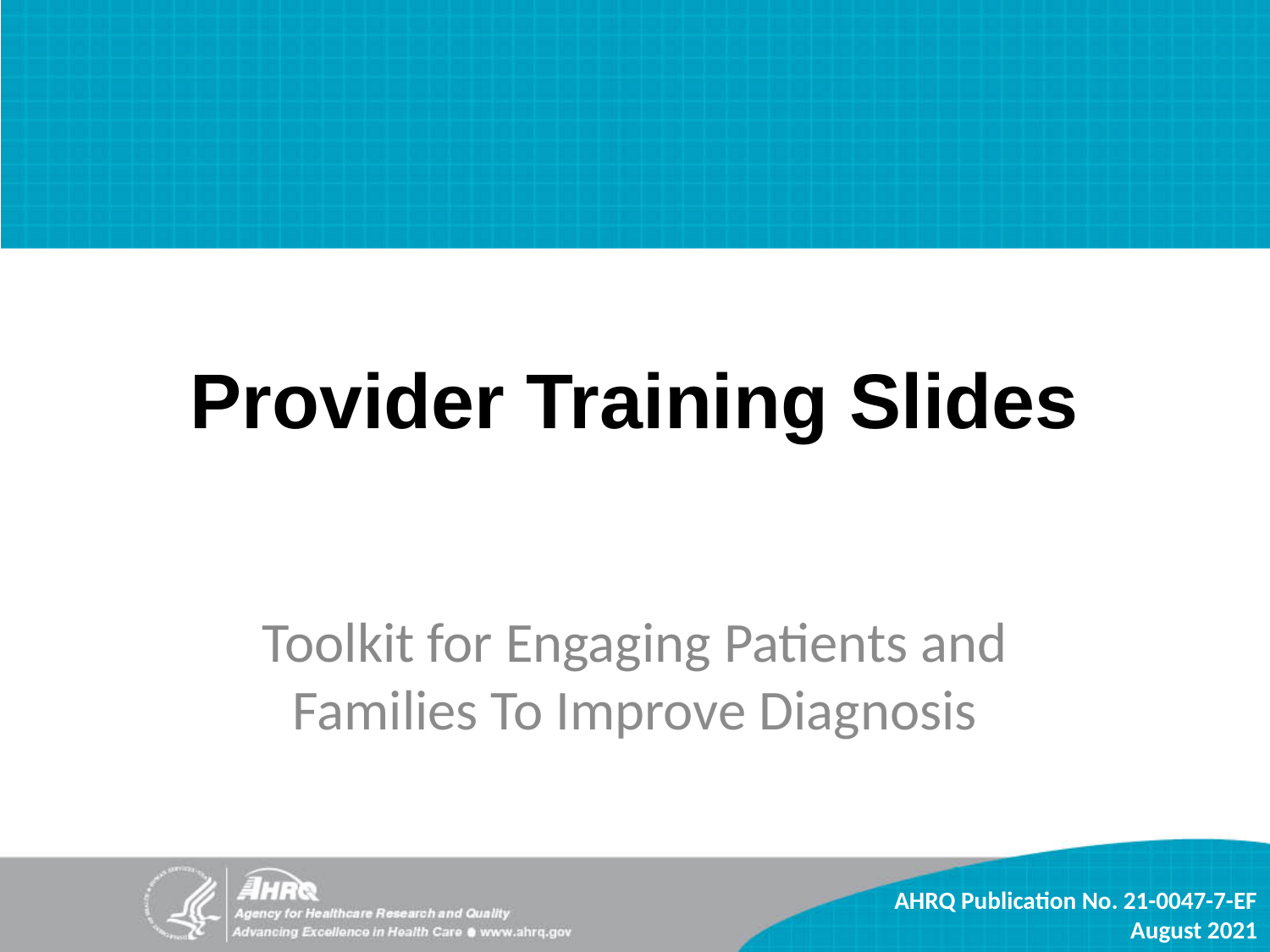

# Provider Training Slides
Toolkit for Engaging Patients and Families To Improve Diagnosis
AHRQ Publication No. 21-0047-7-EF
August 2021